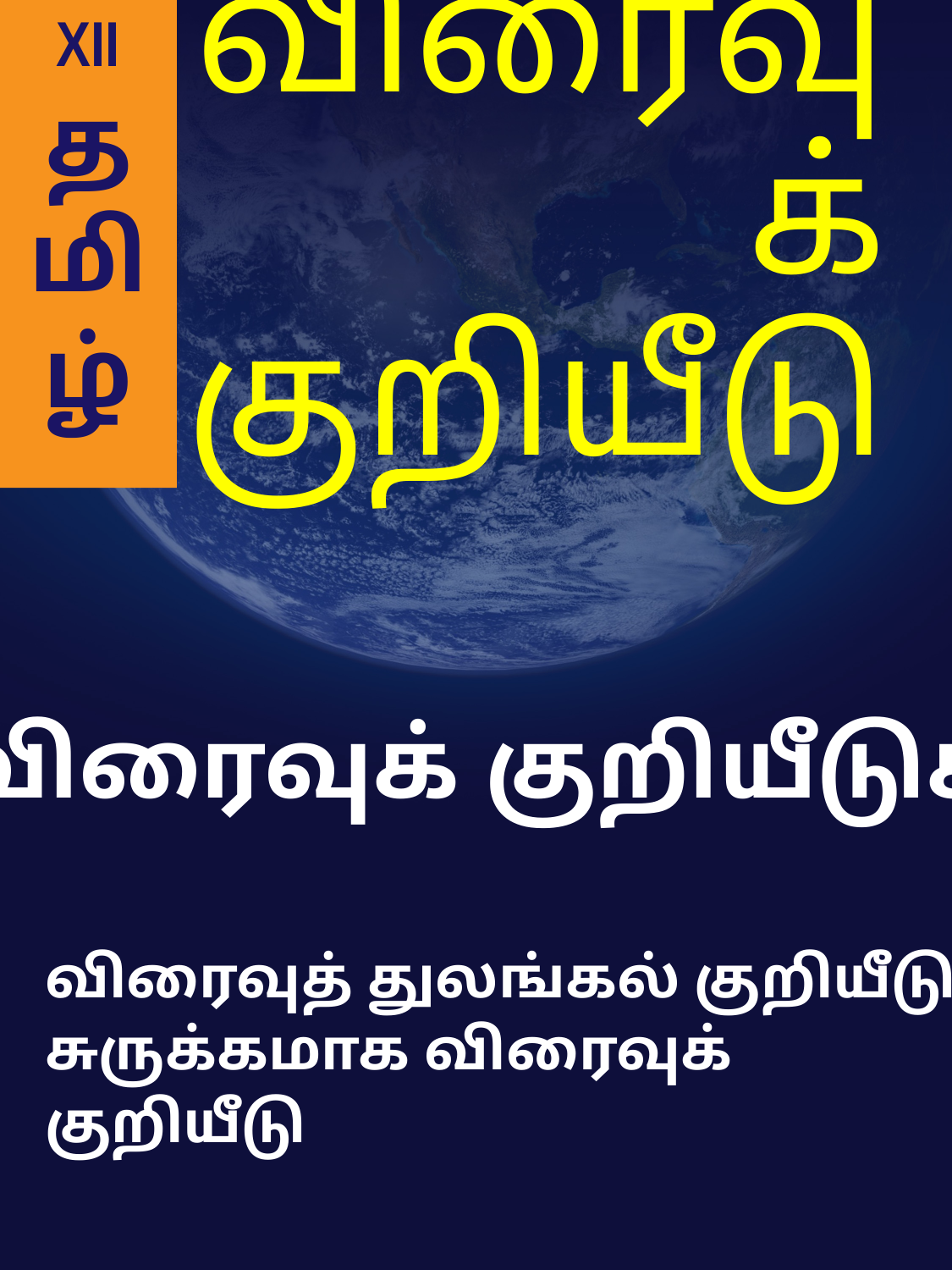

XII
த
மி
ழ்

# விரைவுக் குறியீடு
44 விரைவுக் குறியீடுகள்
விரைவுத் துலங்கல் குறியீடு சுருக்கமாக விரைவுக் குறியீடு